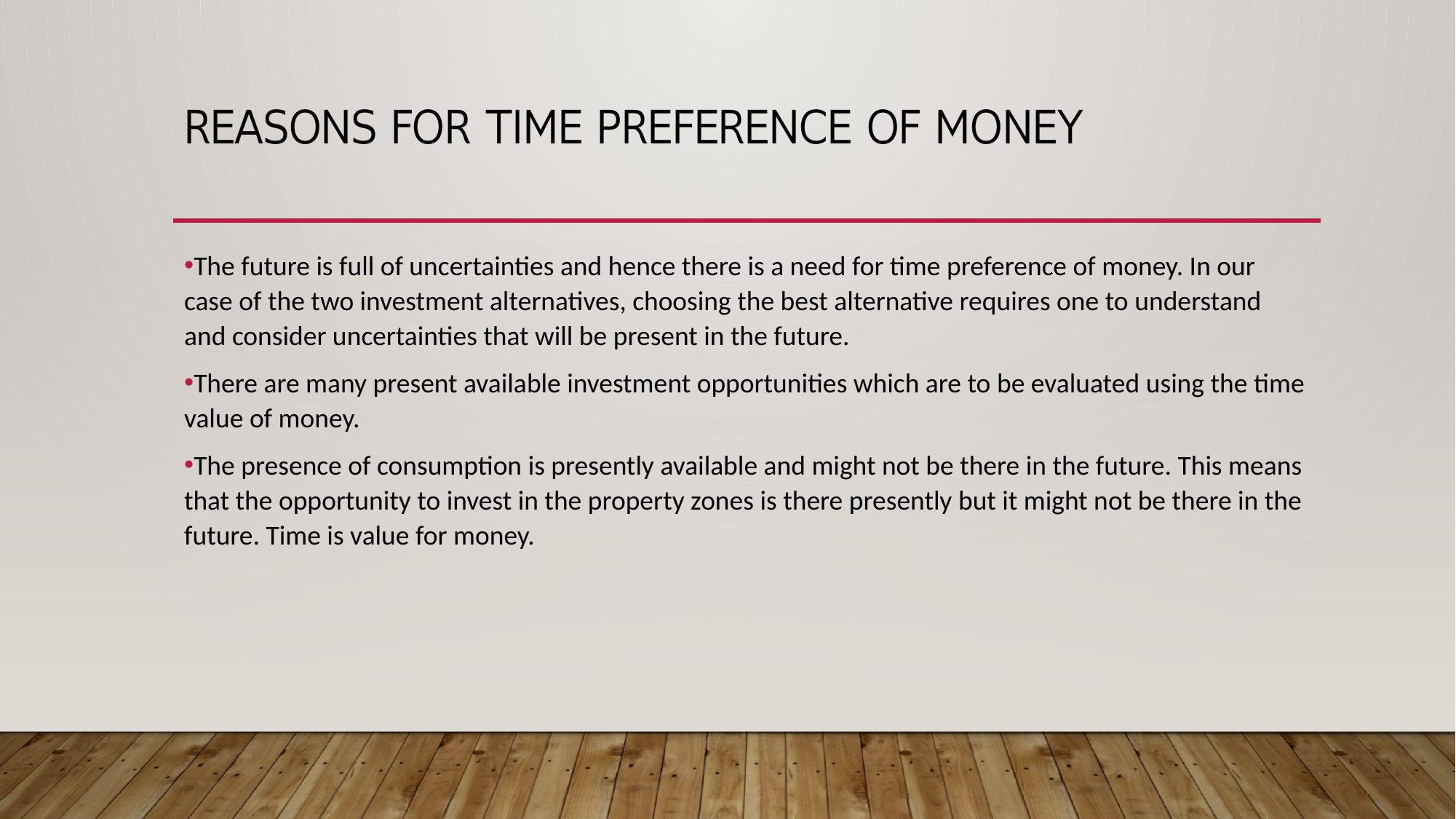

# Reasons for time preference of money
The future is full of uncertainties and hence there is a need for time preference of money. In our case of the two investment alternatives, choosing the best alternative requires one to understand and consider uncertainties that will be present in the future.
There are many present available investment opportunities which are to be evaluated using the time value of money.
The presence of consumption is presently available and might not be there in the future. This means that the opportunity to invest in the property zones is there presently but it might not be there in the future. Time is value for money.